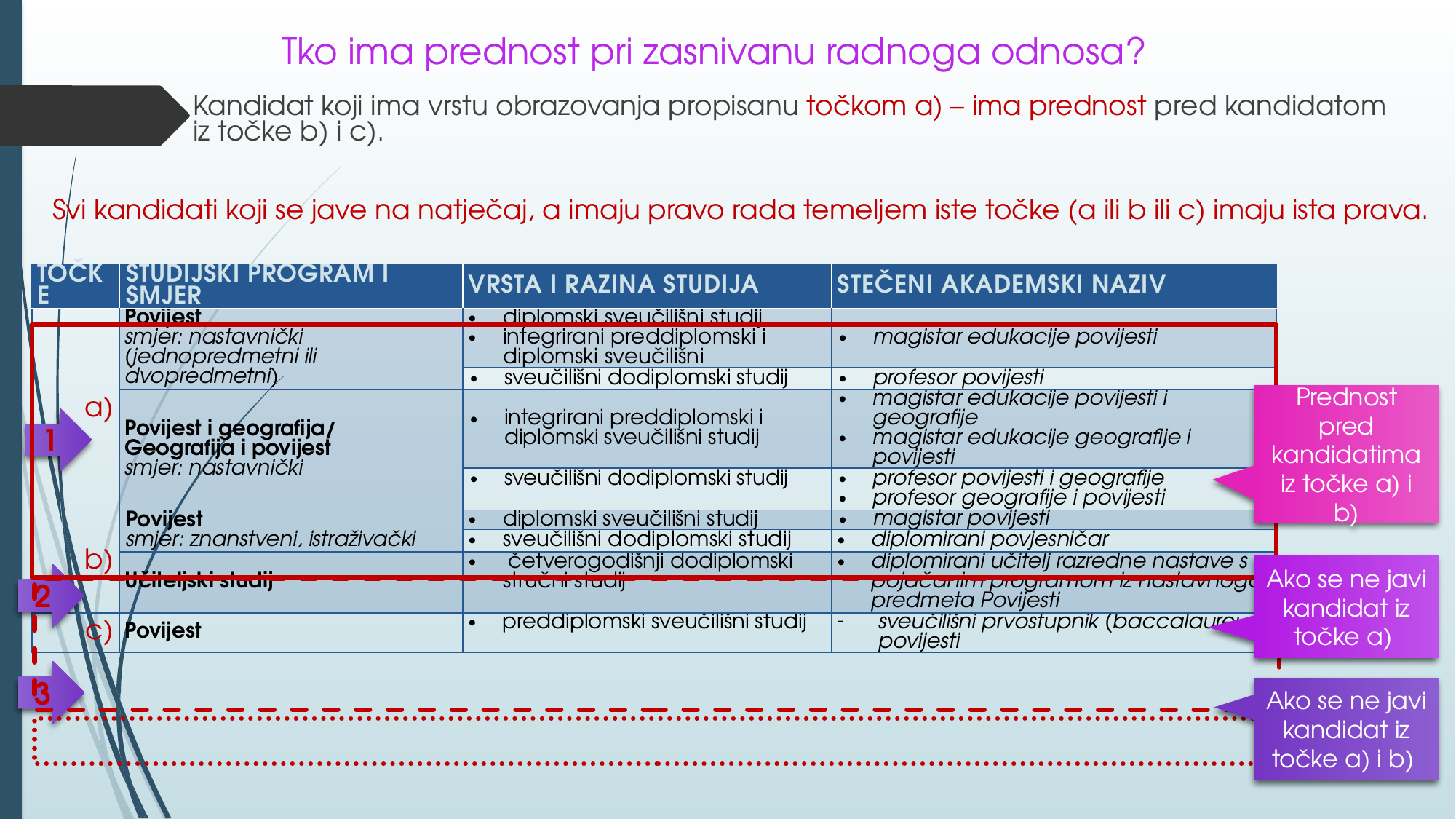

# Tko ima prednost pri zasnivanu radnoga odnosa?
Kandidat koji ima vrstu obrazovanja propisanu točkom a) – ima prednost pred kandidatom iz točke b) i c).
Svi kandidati koji se jave na natječaj, a imaju pravo rada temeljem iste točke (a ili b ili c) imaju ista prava.
| TOČKE | STUDIJSKI PROGRAM I SMJER | VRSTA I RAZINA STUDIJA | STEČENI AKADEMSKI NAZIV |
| --- | --- | --- | --- |
| a) | Povijest smjer: nastavnički (jednopredmetni ili dvopredmetni) | diplomski sveučilišni studij integrirani preddiplomski i diplomski sveučilišni | magistar edukacije povijesti |
|  |  | sveučilišni dodiplomski studij | profesor povijesti |
|  | Povijest i geografija/ Geografija i povijest smjer: nastavnički | integrirani preddiplomski i diplomski sveučilišni studij | magistar edukacije povijesti i geografije magistar edukacije geografije i povijesti |
|  |  | sveučilišni dodiplomski studij | profesor povijesti i geografije profesor geografije i povijesti |
| b) | Povijest smjer: znanstveni, istraživački | diplomski sveučilišni studij | magistar povijesti |
|  |  | sveučilišni dodiplomski studij | diplomirani povjesničar |
|  | Učiteljski studij | četverogodišnji dodiplomski stručni studij | diplomirani učitelj razredne nastave s pojačanim programom iz nastavnoga predmeta Povijesti |
| c) | Povijest | preddiplomski sveučilišni studij | sveučilišni prvostupnik (baccalaureus) povijesti |

Prednost pred kandidatima iz točke a) i b)

1

Ako se ne javi kandidat iz točke a)

2

Ako se ne javi kandidat iz točke a) i b)

3